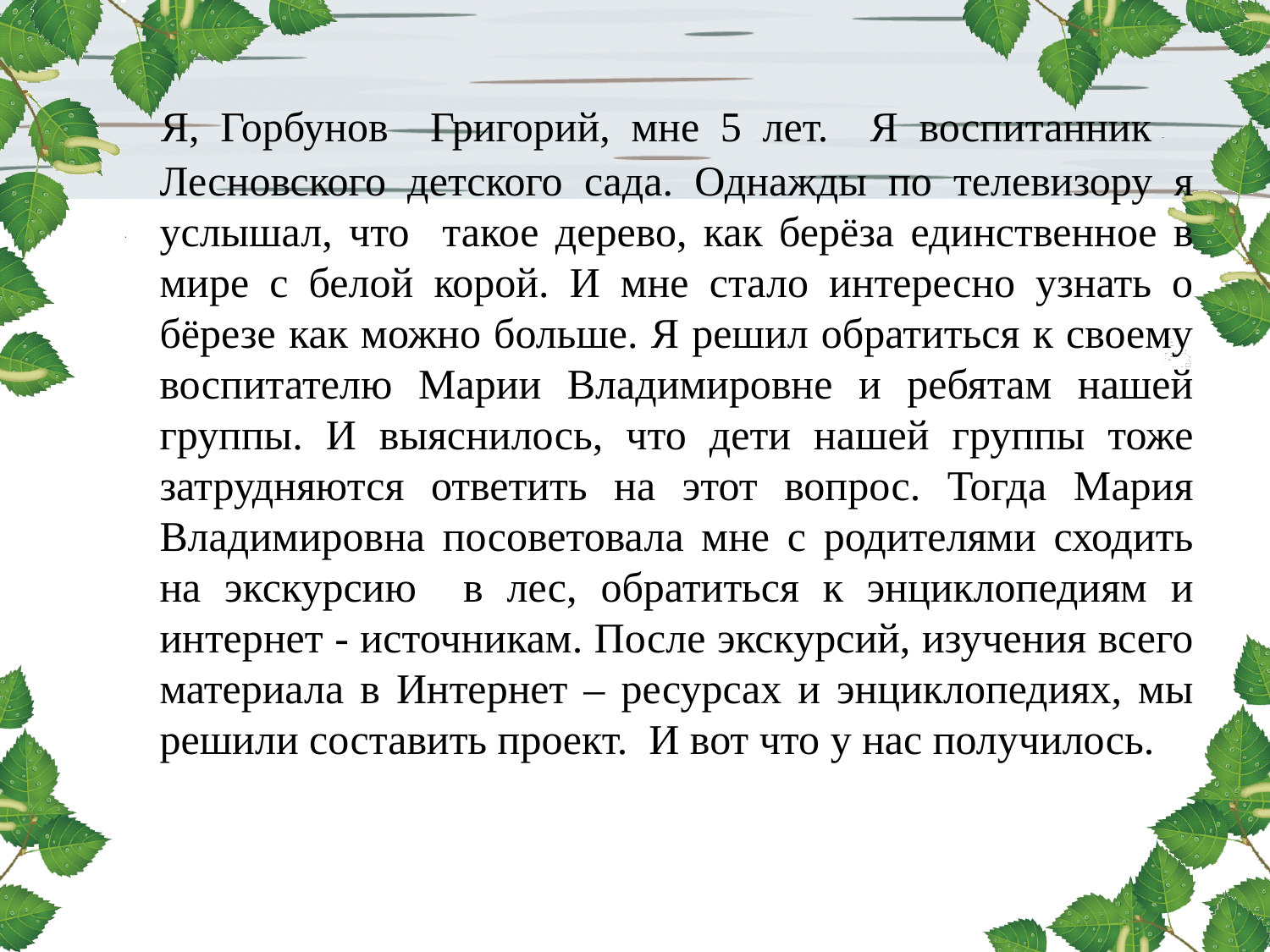

Я, Горбунов  Григорий, мне 5 лет.  Я воспитанник   Лесновского детского сада. Однажды по телевизору я услышал, что  такое дерево, как берёза единственное в мире с белой корой. И мне стало интересно узнать о бёрезе как можно больше. Я решил обратиться к своему воспитателю Марии Владимировне и ребятам нашей группы. И выяснилось, что дети нашей группы тоже затрудняются ответить на этот вопрос. Тогда Мария Владимировна посоветовала мне с родителями сходить на экскурсию  в лес, обратиться к энциклопедиям и интернет - источникам. После экскурсий, изучения всего материала в Интернет – ресурсах и энциклопедиях, мы решили составить проект.  И вот что у нас получилось...